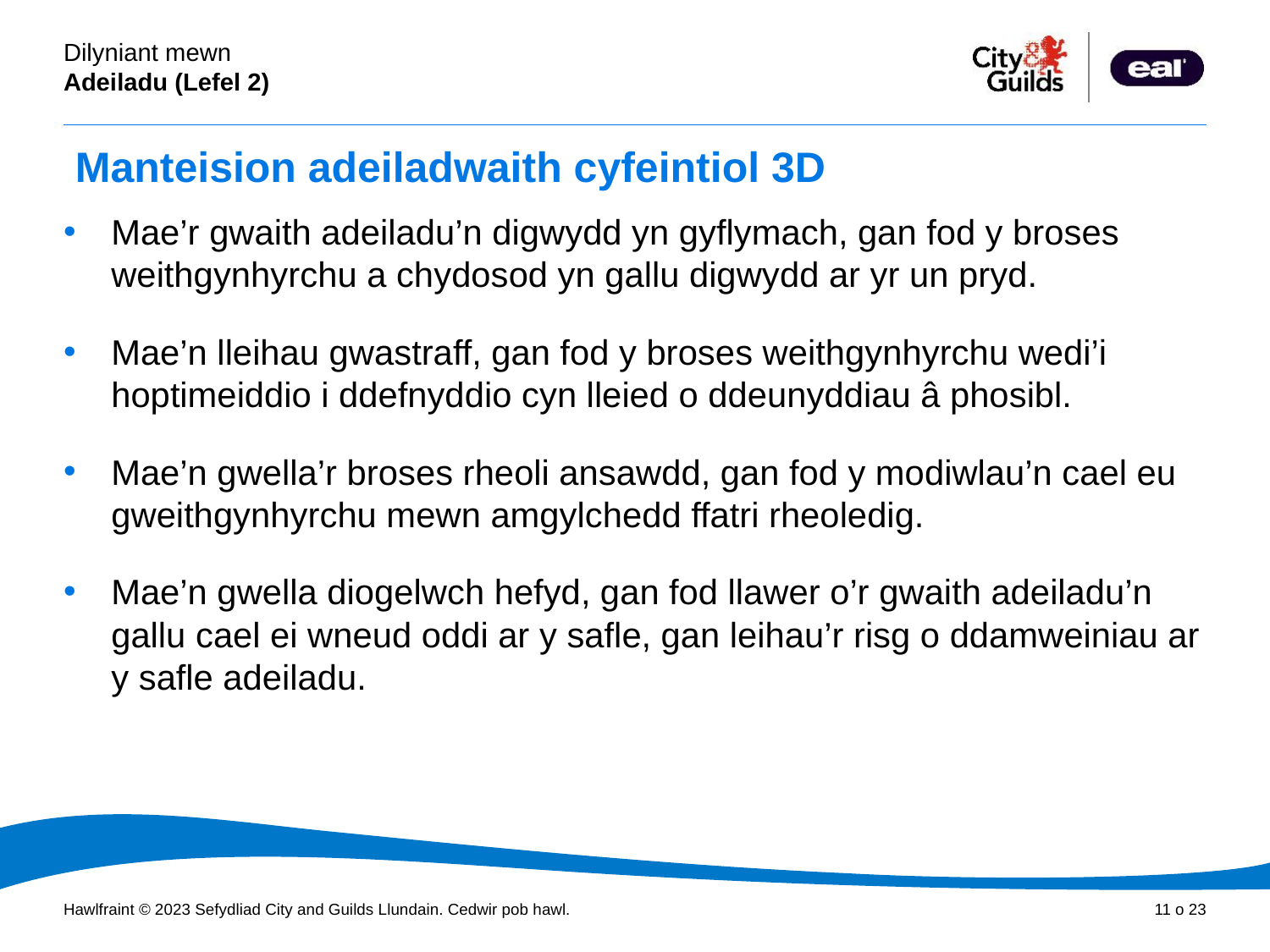

# Manteision adeiladwaith cyfeintiol 3D
Mae’r gwaith adeiladu’n digwydd yn gyflymach, gan fod y broses weithgynhyrchu a chydosod yn gallu digwydd ar yr un pryd.
Mae’n lleihau gwastraff, gan fod y broses weithgynhyrchu wedi’i hoptimeiddio i ddefnyddio cyn lleied o ddeunyddiau â phosibl.
Mae’n gwella’r broses rheoli ansawdd, gan fod y modiwlau’n cael eu gweithgynhyrchu mewn amgylchedd ffatri rheoledig.
Mae’n gwella diogelwch hefyd, gan fod llawer o’r gwaith adeiladu’n gallu cael ei wneud oddi ar y safle, gan leihau’r risg o ddamweiniau ar y safle adeiladu.